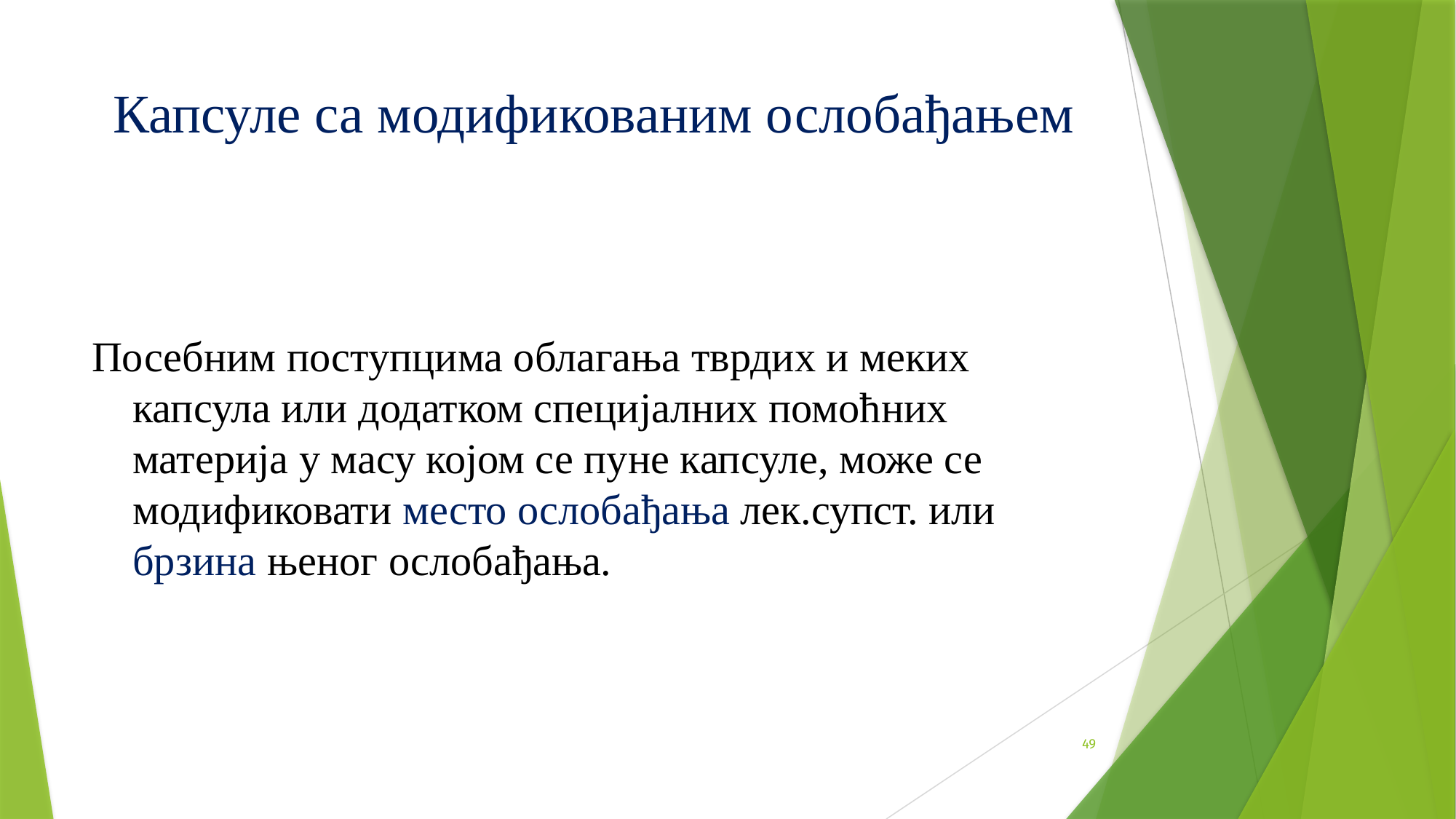

# Капсуле са модификованим ослобађањем

Посебним поступцима облагања тврдих и меких капсула или додатком специјалних помоћних материја у масу којом се пуне капсуле, може се модификовати место ослобађања лек.супст. или брзина њеног ослобађања.

49